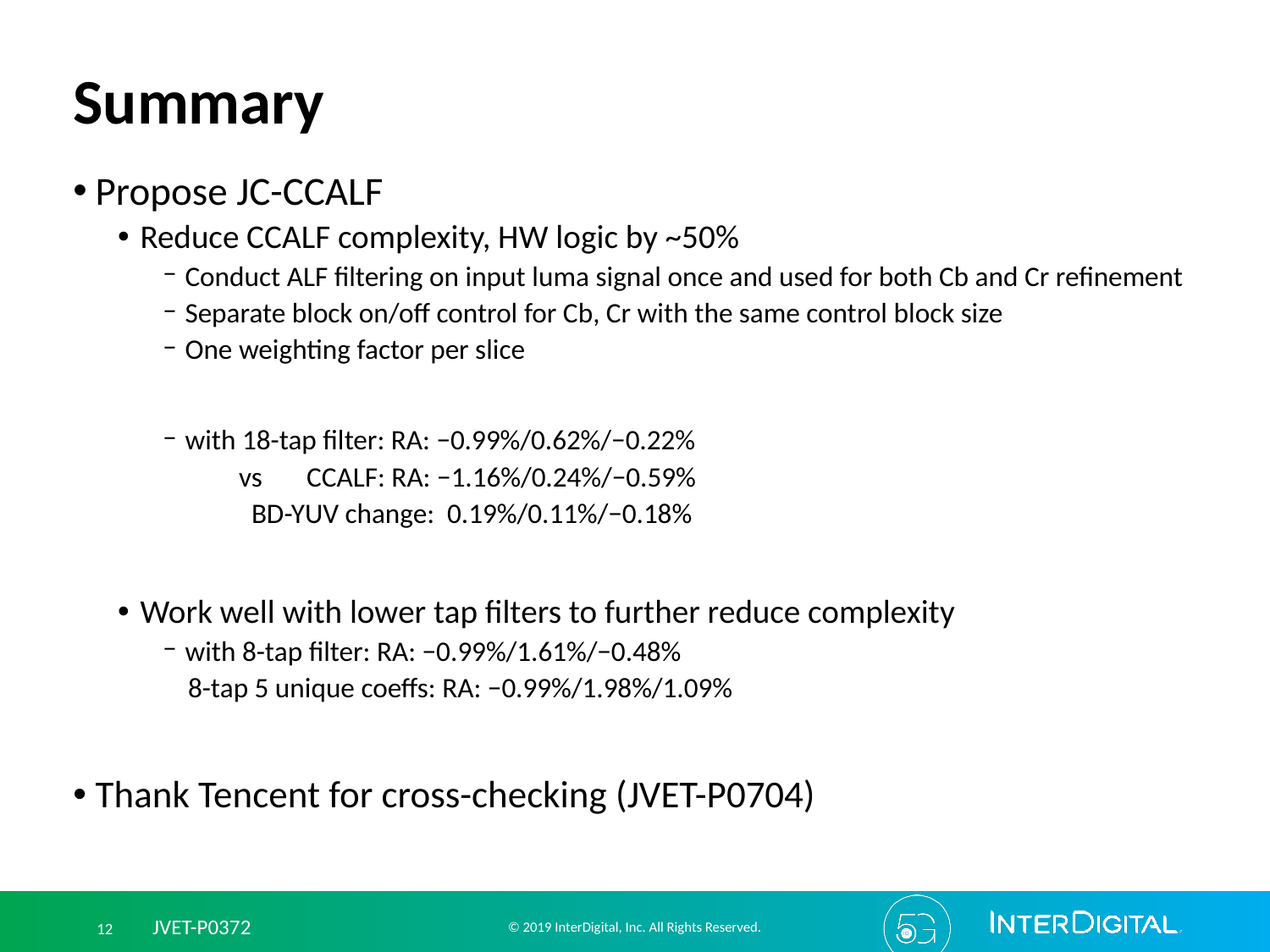

# Summary
Propose JC-CCALF
Reduce CCALF complexity, HW logic by ~50%
Conduct ALF filtering on input luma signal once and used for both Cb and Cr refinement
Separate block on/off control for Cb, Cr with the same control block size
One weighting factor per slice

with 18-tap filter: RA: −0.99%/0.62%/−0.22%
            vs       CCALF: RA: −1.16%/0.24%/−0.59%
              BD-YUV change:  0.19%/0.11%/−0.18%

Work well with lower tap filters to further reduce complexity
with 8-tap filter: RA: −0.99%/1.61%/−0.48%
    8-tap 5 unique coeffs: RA: −0.99%/1.98%/1.09%

Thank Tencent for cross-checking (JVET-P0704)

© 2019 InterDigital, Inc. All Rights Reserved.
12           JVET-P0372